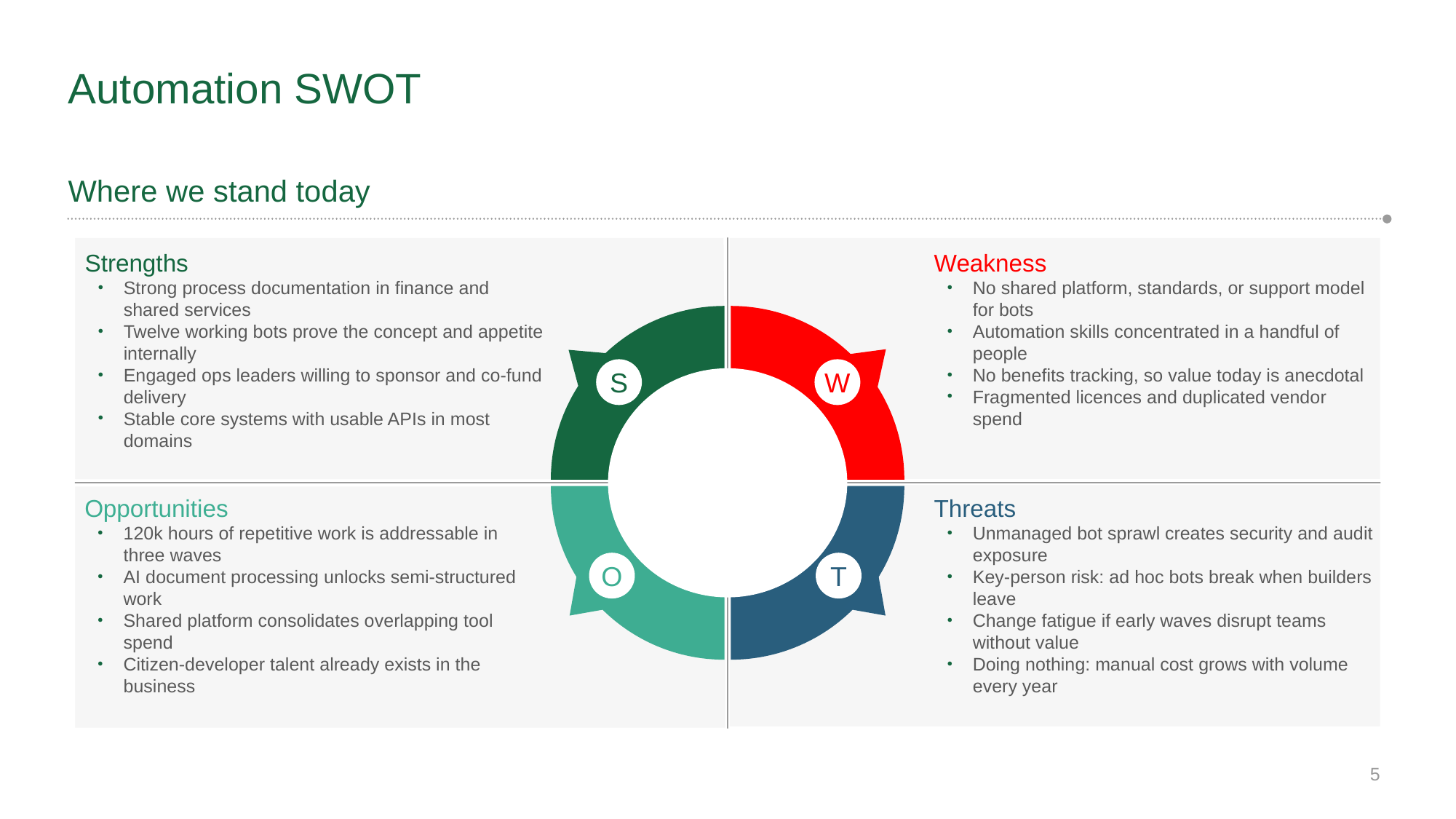

# Automation SWOT
Where we stand today

Strengths
Strong process documentation in finance and shared services
Twelve working bots prove the concept and appetite internally
Engaged ops leaders willing to sponsor and co-fund delivery
Stable core systems with usable APIs in most domains

Weakness
No shared platform, standards, or support model for bots
Automation skills concentrated in a handful of people
No benefits tracking, so value today is anecdotal
Fragmented licences and duplicated vendor spend

S
W

Opportunities
120k hours of repetitive work is addressable in three waves
AI document processing unlocks semi-structured work
Shared platform consolidates overlapping tool spend
Citizen-developer talent already exists in the business

Threats
Unmanaged bot sprawl creates security and audit exposure
Key-person risk: ad hoc bots break when builders leave
Change fatigue if early waves disrupt teams without value
Doing nothing: manual cost grows with volume every year

O
T

5